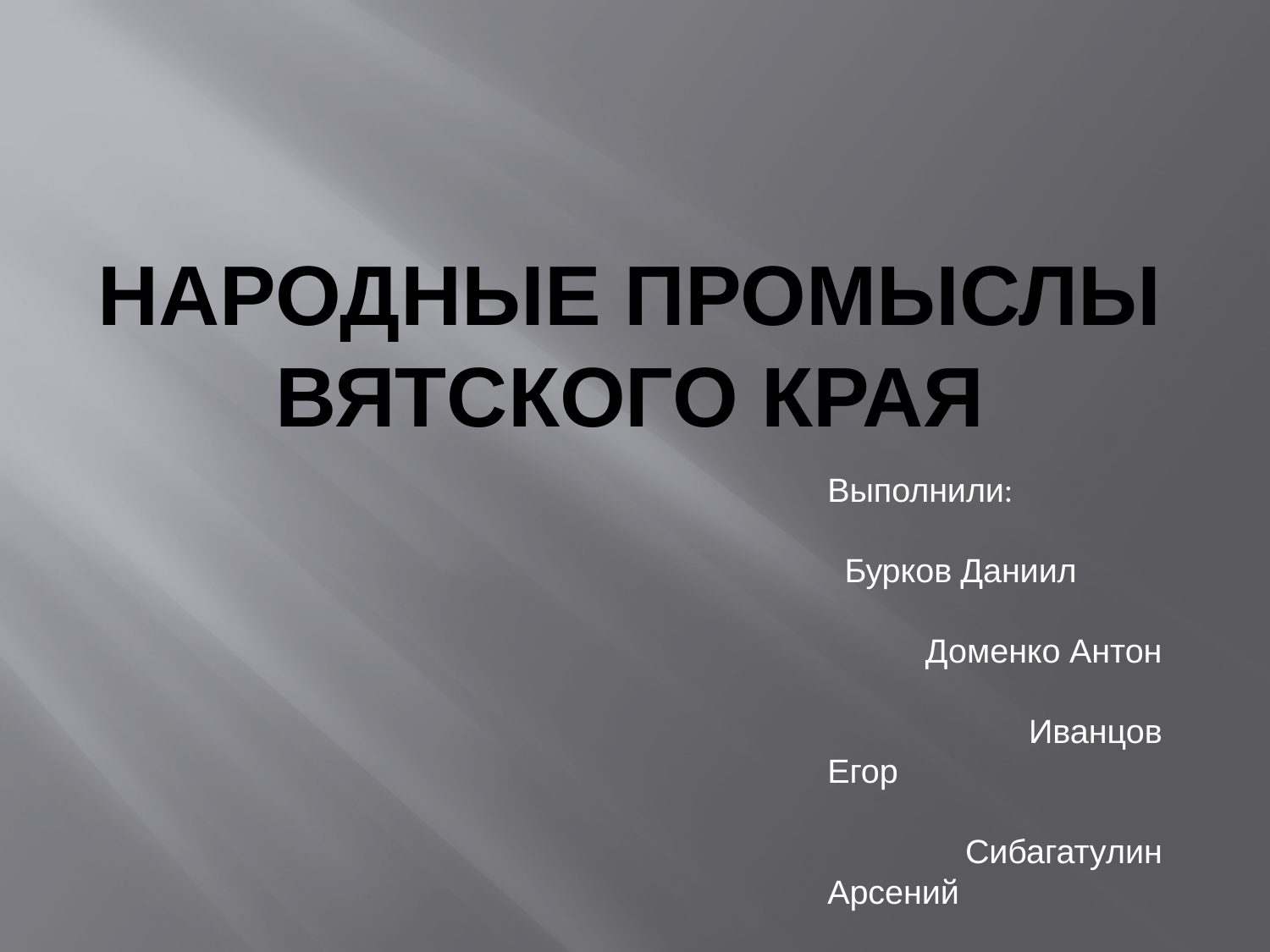

# Народные промыслы Вятского края
Выполнили:                                                            Бурков Даниил                                                              Доменко Антон                                                         Иванцов Егор                                                                               Сибагатулин Арсений